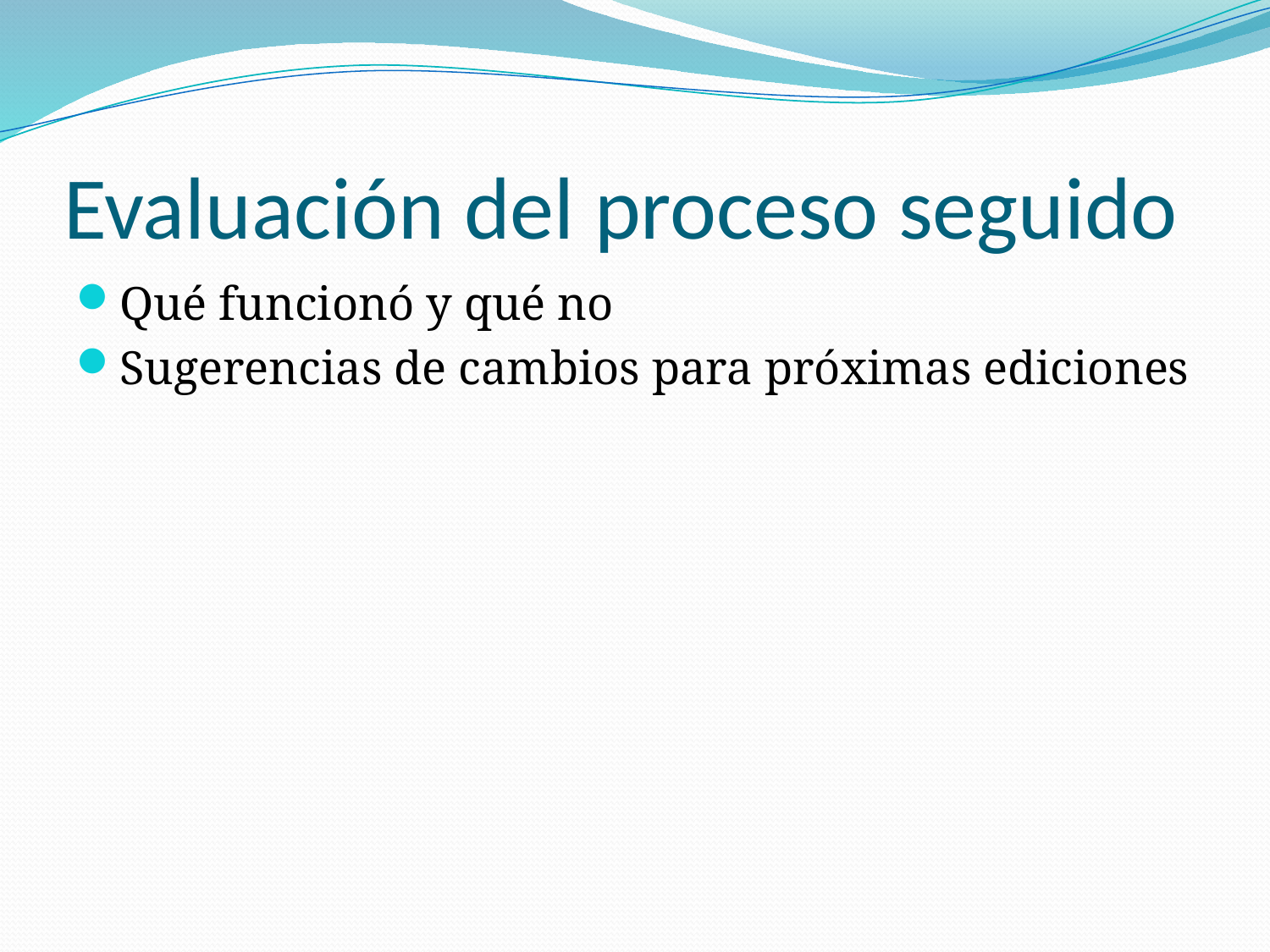

# Evaluación del proceso seguido
Qué funcionó y qué no
Sugerencias de cambios para próximas ediciones